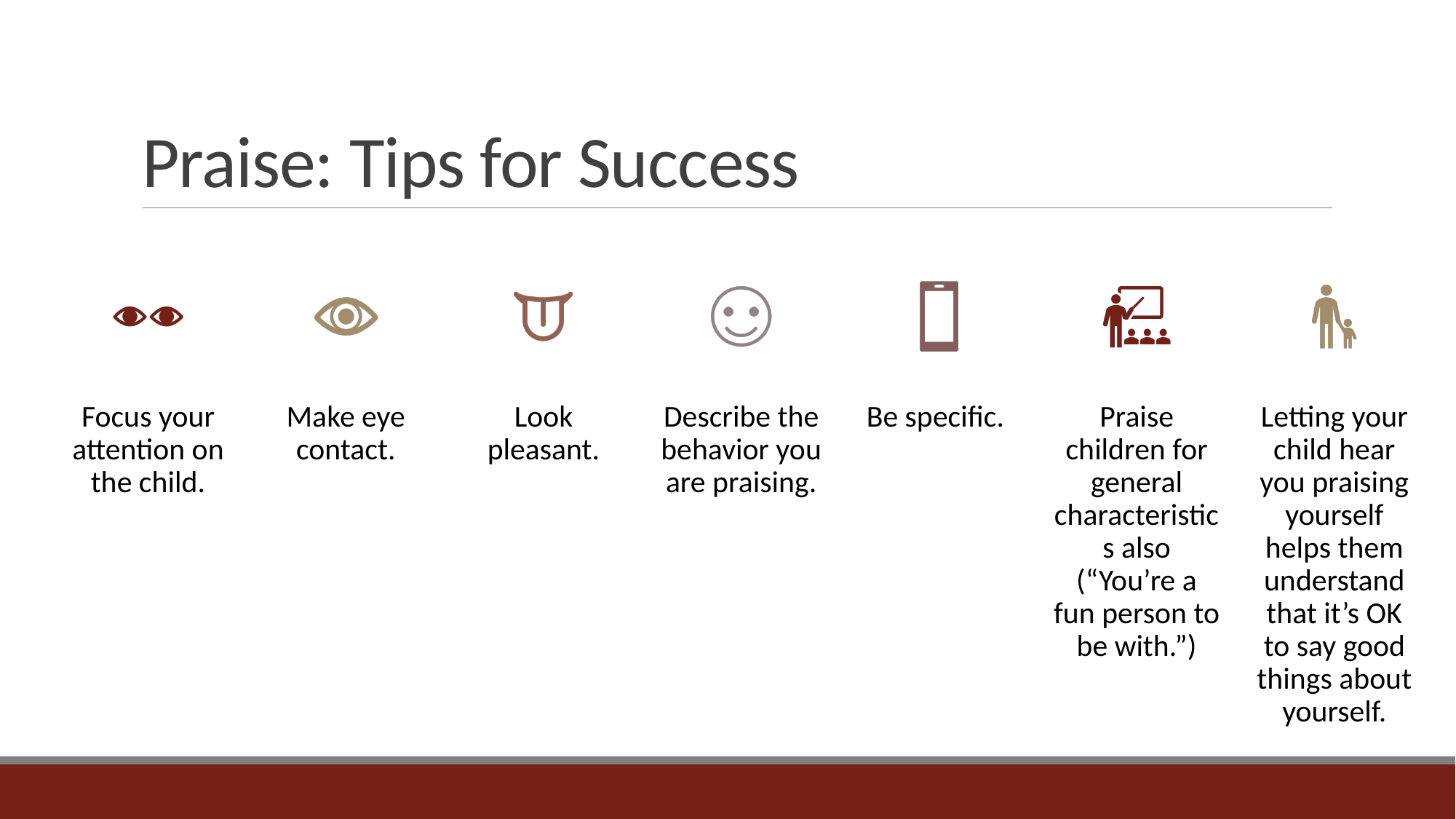

# Praise: Tips for Success
Focus your attention on the child.
Make eye contact.
Look pleasant.
Describe the behavior you are praising.
Be specific.
Praise children for general characteristics also (“You’re a fun person to be with.”)
Letting your child hear you praising yourself helps them understand that it’s OK to say good things about yourself.